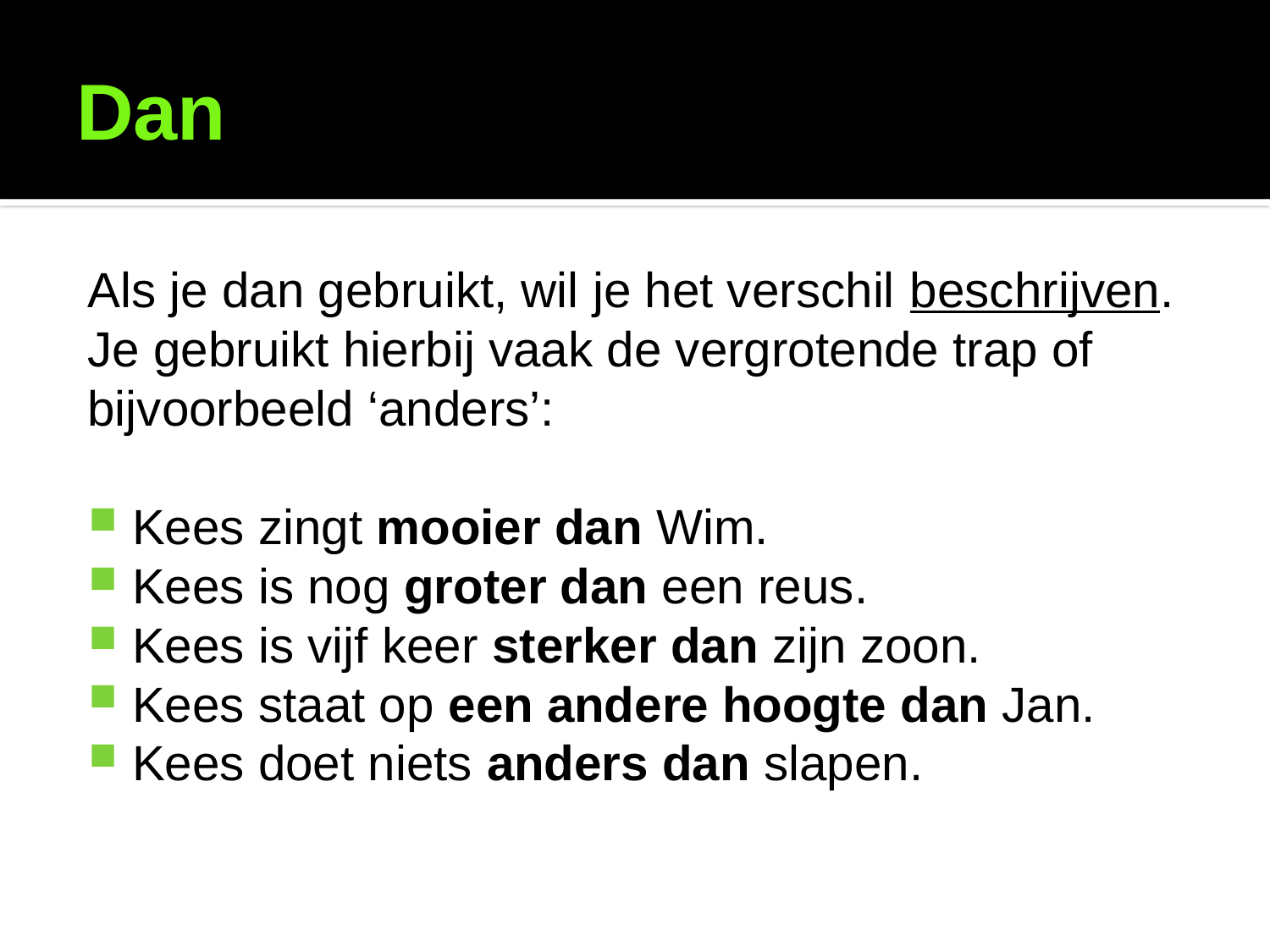

# Dan
Als je dan gebruikt, wil je het verschil beschrijven. Je gebruikt hierbij vaak de vergrotende trap of bijvoorbeeld ‘anders’:

Kees zingt mooier dan Wim.
Kees is nog groter dan een reus.
Kees is vijf keer sterker dan zijn zoon.
Kees staat op een andere hoogte dan Jan.
Kees doet niets anders dan slapen.